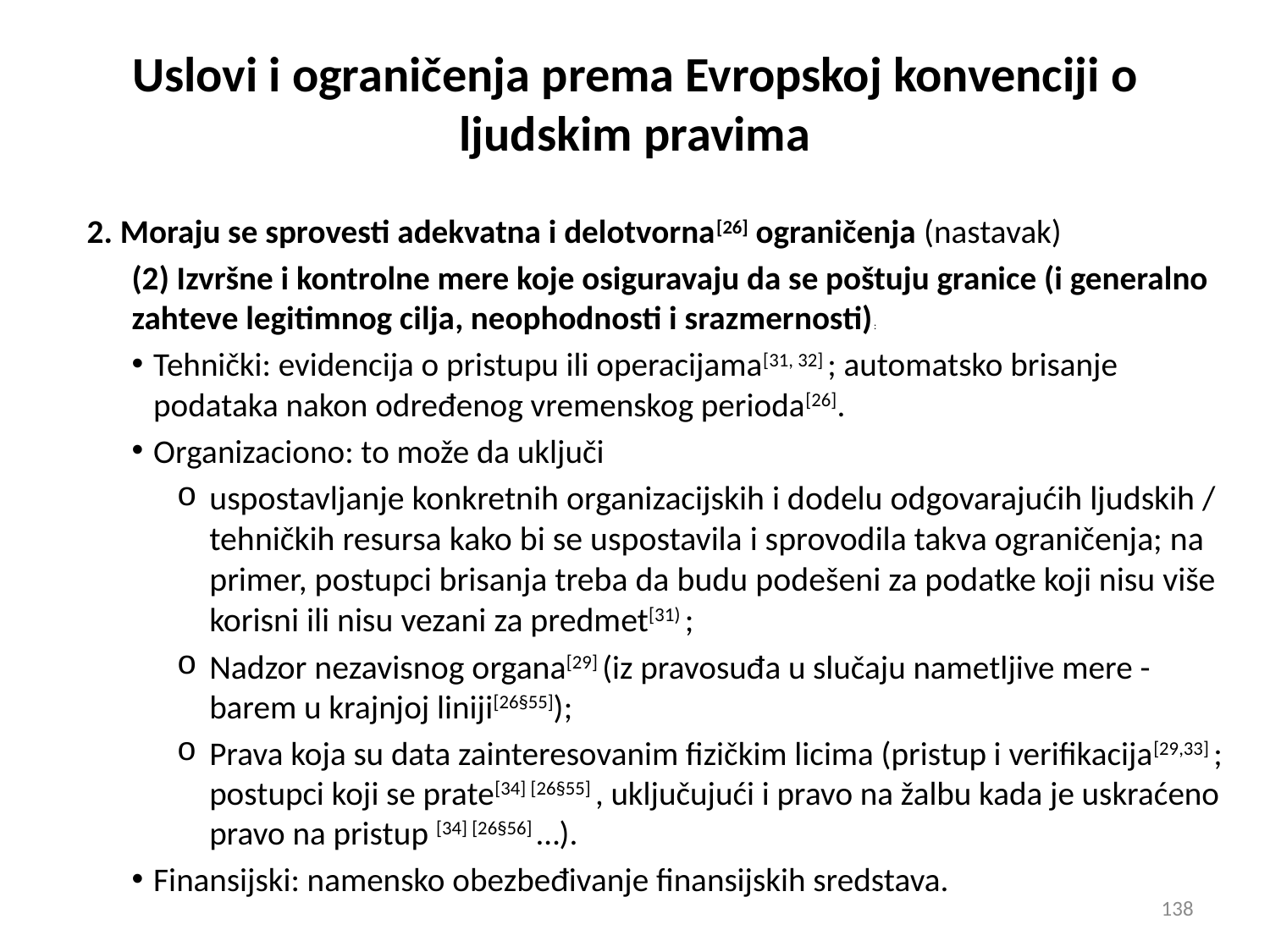

# Uslovi i ograničenja prema Evropskoj konvenciji o ljudskim pravima
2. Moraju se sprovesti adekvatna i delotvorna[26] ograničenja (nastavak)
(2) Izvršne i kontrolne mere koje osiguravaju da se poštuju granice (i generalno zahteve legitimnog cilja, neophodnosti i srazmernosti):
Tehnički: evidencija o pristupu ili operacijama[31, 32] ; automatsko brisanje podataka nakon određenog vremenskog perioda[26].
Organizaciono: to može da uključi
uspostavljanje konkretnih organizacijskih i dodelu odgovarajućih ljudskih / tehničkih resursa kako bi se uspostavila i sprovodila takva ograničenja; na primer, postupci brisanja treba da budu podešeni za podatke koji nisu više korisni ili nisu vezani za predmet[31) ;
Nadzor nezavisnog organa[29] (iz pravosuđa u slučaju nametljive mere - barem u krajnjoj liniji[26§55]);
Prava koja su data zainteresovanim fizičkim licima (pristup i verifikacija[29,33] ; postupci koji se prate[34] [26§55] , uključujući i pravo na žalbu kada je uskraćeno pravo na pristup [34] [26§56] …).
Finansijski: namensko obezbeđivanje finansijskih sredstava.

138